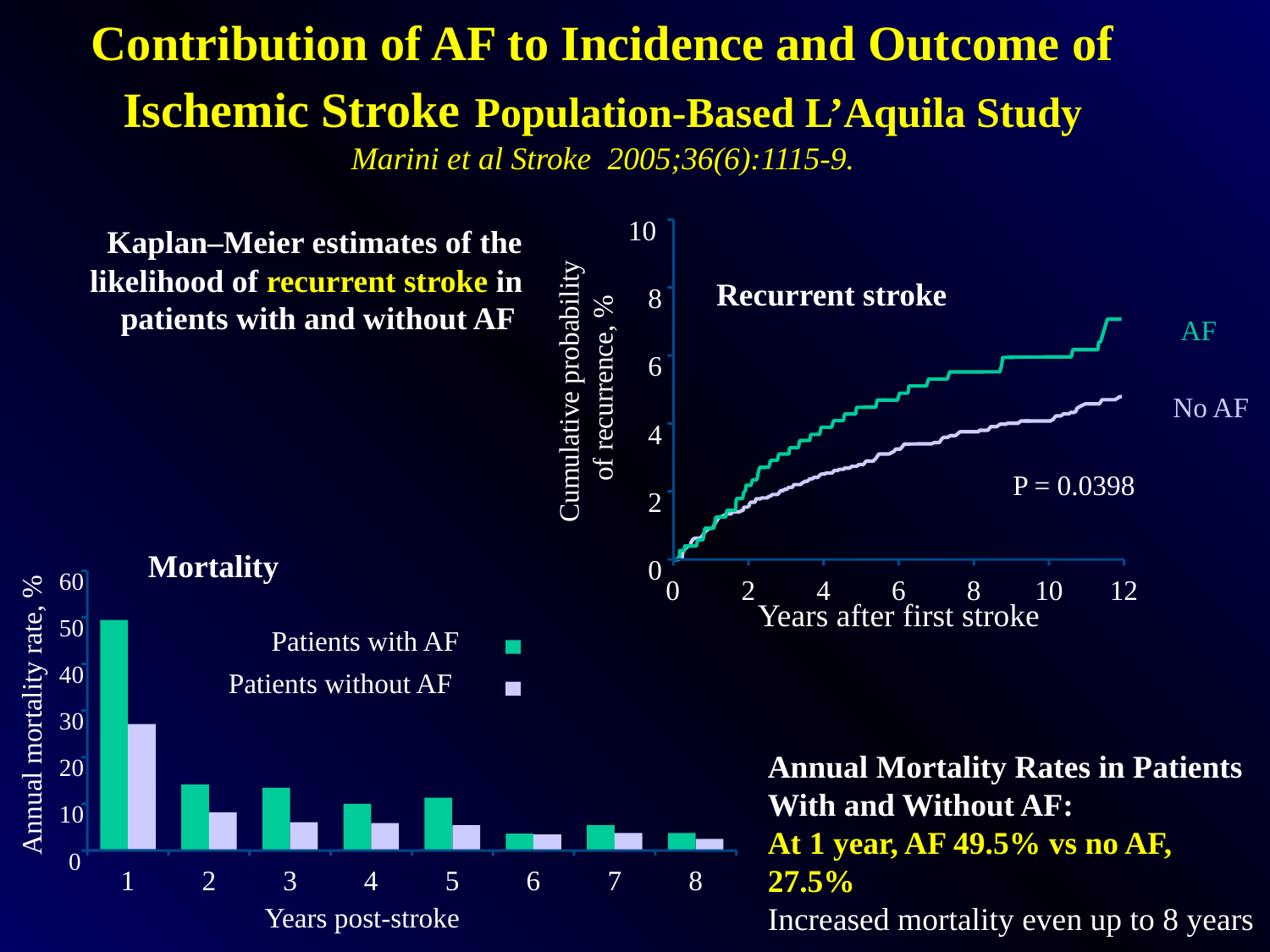

# Contribution of AF to Incidence and Outcome of Ischemic Stroke Population-Based L’Aquila Study Marini et al Stroke  2005;36(6):1115-9.
10

Recurrent stroke
8

AF

6
Cumulative probability
of recurrence, %

No AF

4

P = 0.0398
2

0

0
2
4
6
8
10
12
Years after first stroke
Kaplan–Meier estimates of the likelihood of recurrent stroke in patients with and without AF

Mortality
60

50
Patients with AF

40
Patients without AF

Annual mortality rate, %
30

20

10

0

1
2
3
4
5
6
7
8
Years post-stroke
Annual Mortality Rates in Patients With and Without AF:
At 1 year, AF 49.5% vs no AF, 27.5%
Increased mortality even up to 8 years